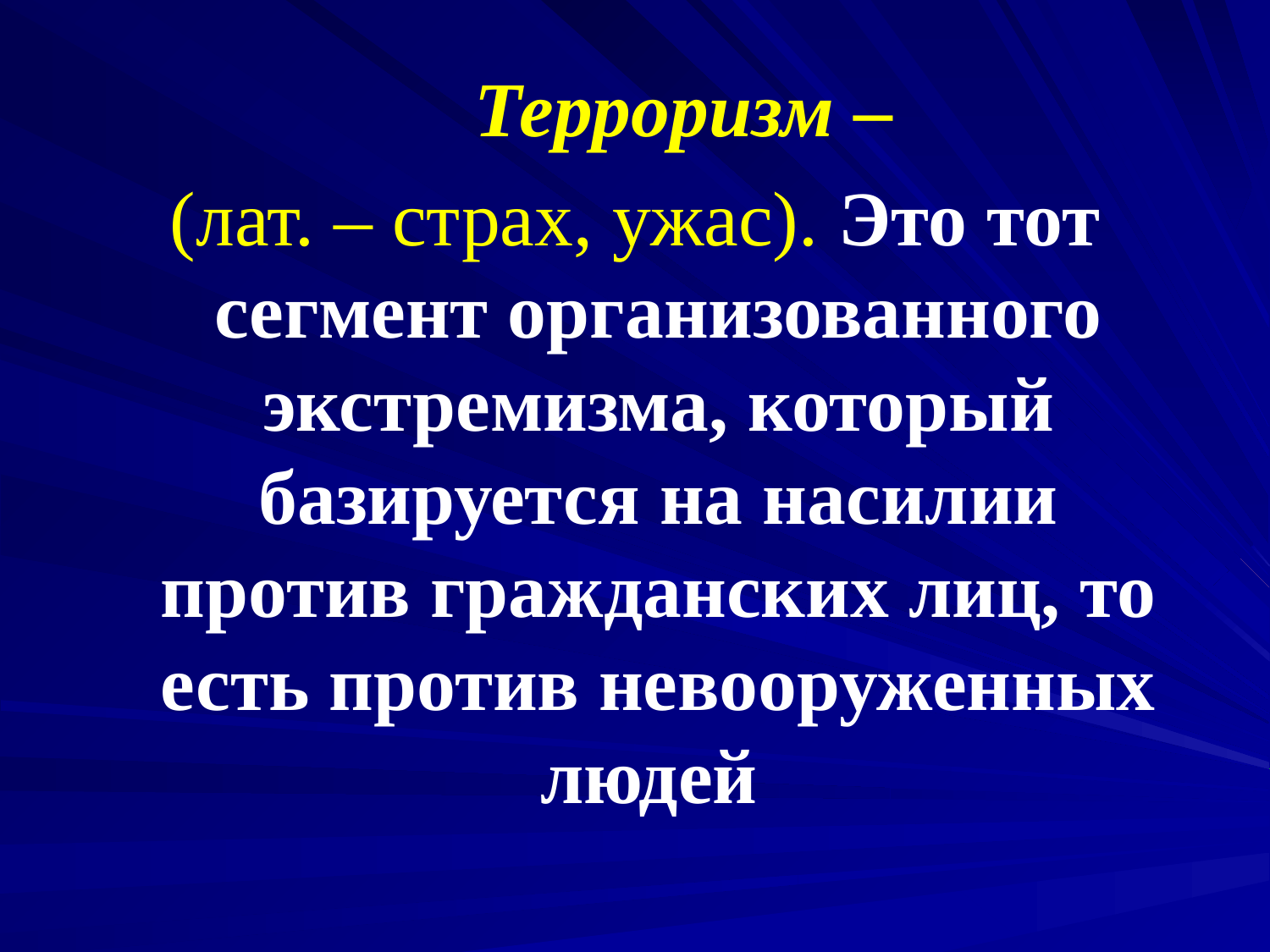

Терроризм –
(лат. – страх, ужас). Это тот сегмент организованного экстремизма, который базируется на насилии против гражданских лиц, то есть против невооруженных людей